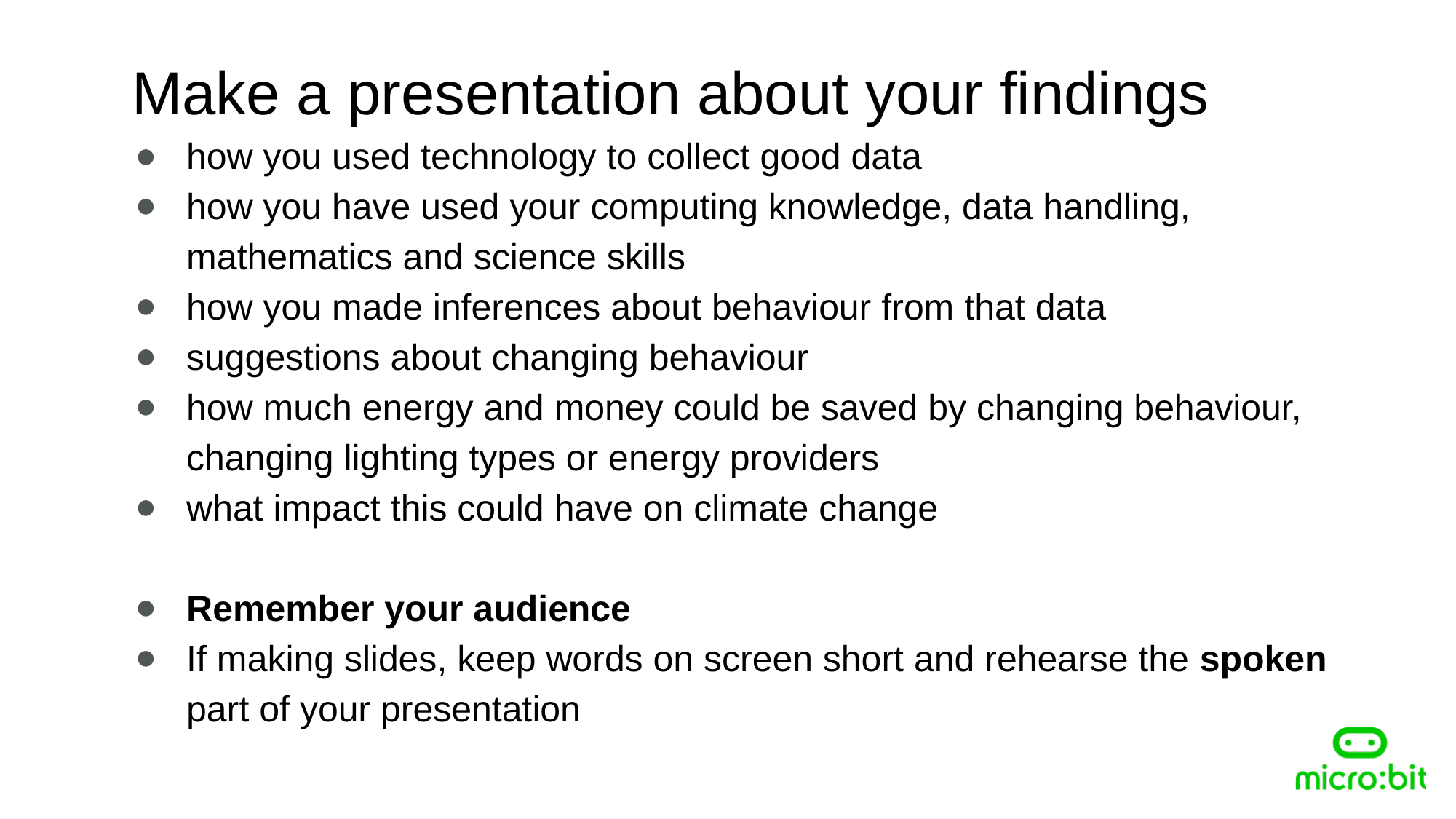

Make a presentation about your findings
how you used technology to collect good data
how you have used your computing knowledge, data handling, mathematics and science skills
how you made inferences about behaviour from that data
suggestions about changing behaviour
how much energy and money could be saved by changing behaviour, changing lighting types or energy providers
what impact this could have on climate change

Remember your audience
If making slides, keep words on screen short and rehearse the spoken part of your presentation